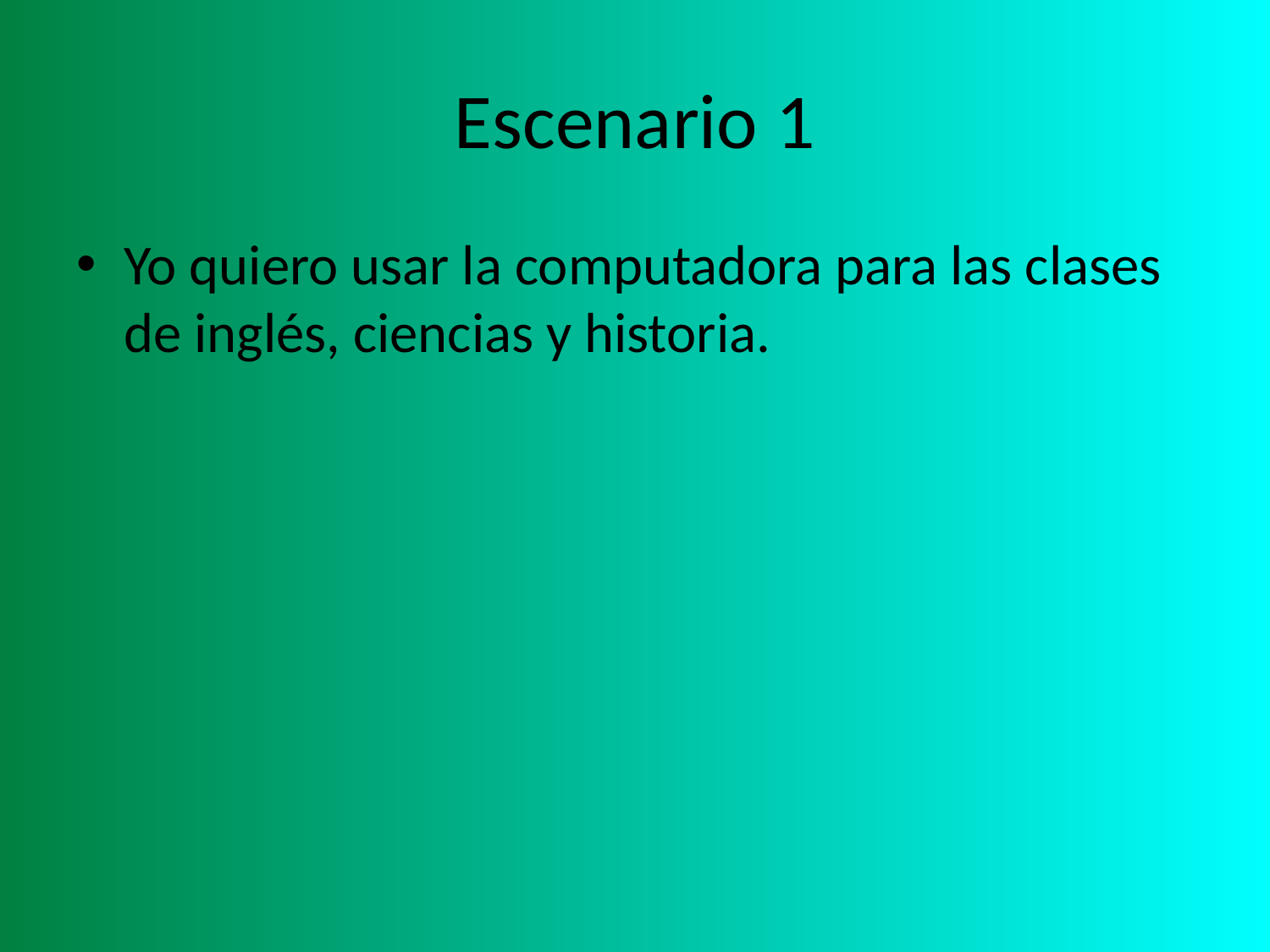

# Escenario 1
Yo quiero usar la computadora para las clases de inglés, ciencias y historia.